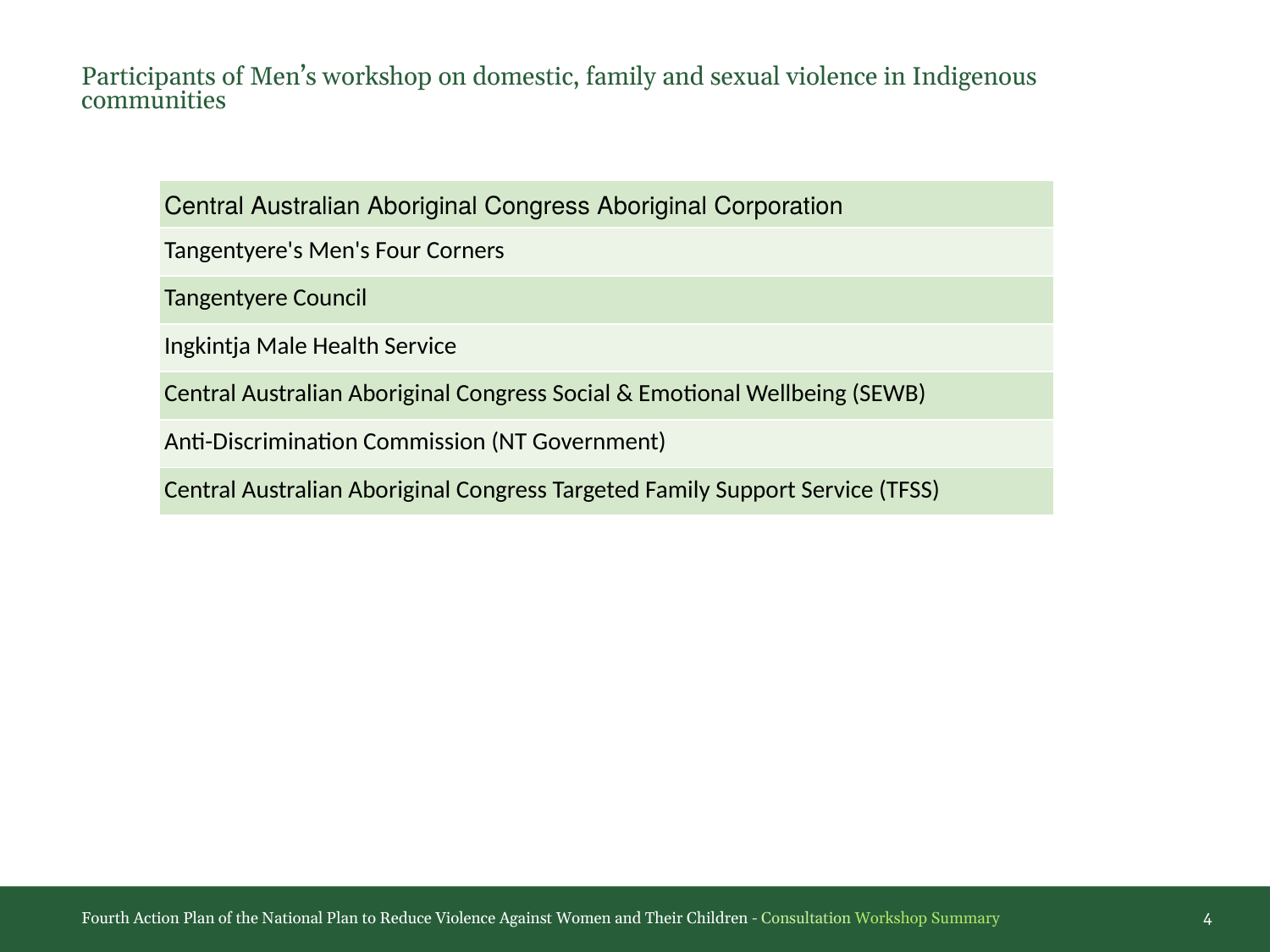

# Participants of Men’s workshop on domestic, family and sexual violence in Indigenous communities
| Central Australian Aboriginal Congress Aboriginal Corporation |
| --- |
| Tangentyere's Men's Four Corners |
| Tangentyere Council |
| Ingkintja Male Health Service |
| Central Australian Aboriginal Congress Social & Emotional Wellbeing (SEWB) |
| Anti-Discrimination Commission (NT Government) |
| Central Australian Aboriginal Congress Targeted Family Support Service (TFSS) |
Fourth Action Plan of the National Plan to Reduce Violence Against Women and Their Children - Consultation Workshop Summary
4